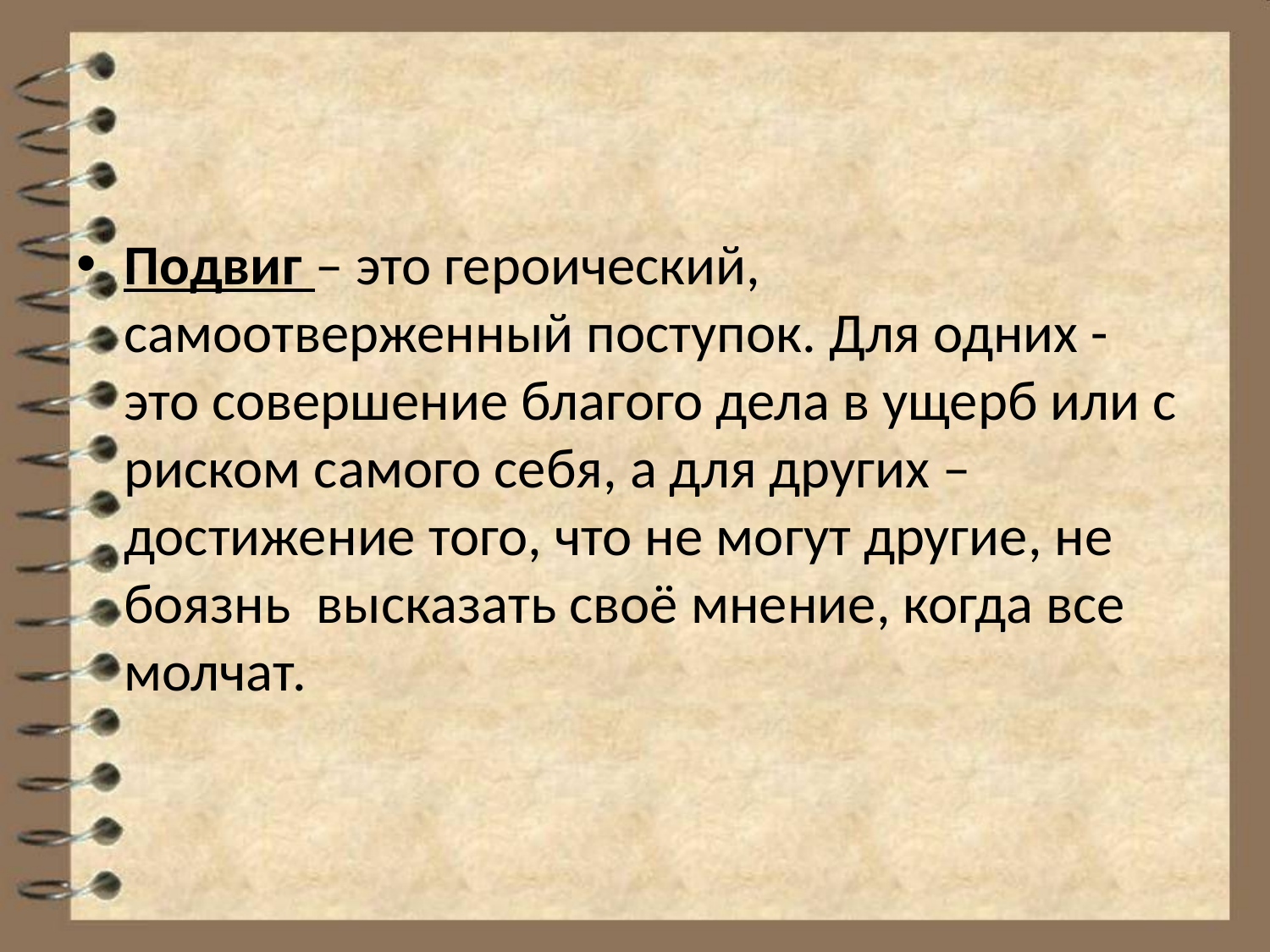

#
Подвиг – это героический, самоотверженный поступок. Для одних -  это совершение благого дела в ущерб или с риском самого себя, а для других – достижение того, что не могут другие, не боязнь  высказать своё мнение, когда все молчат.